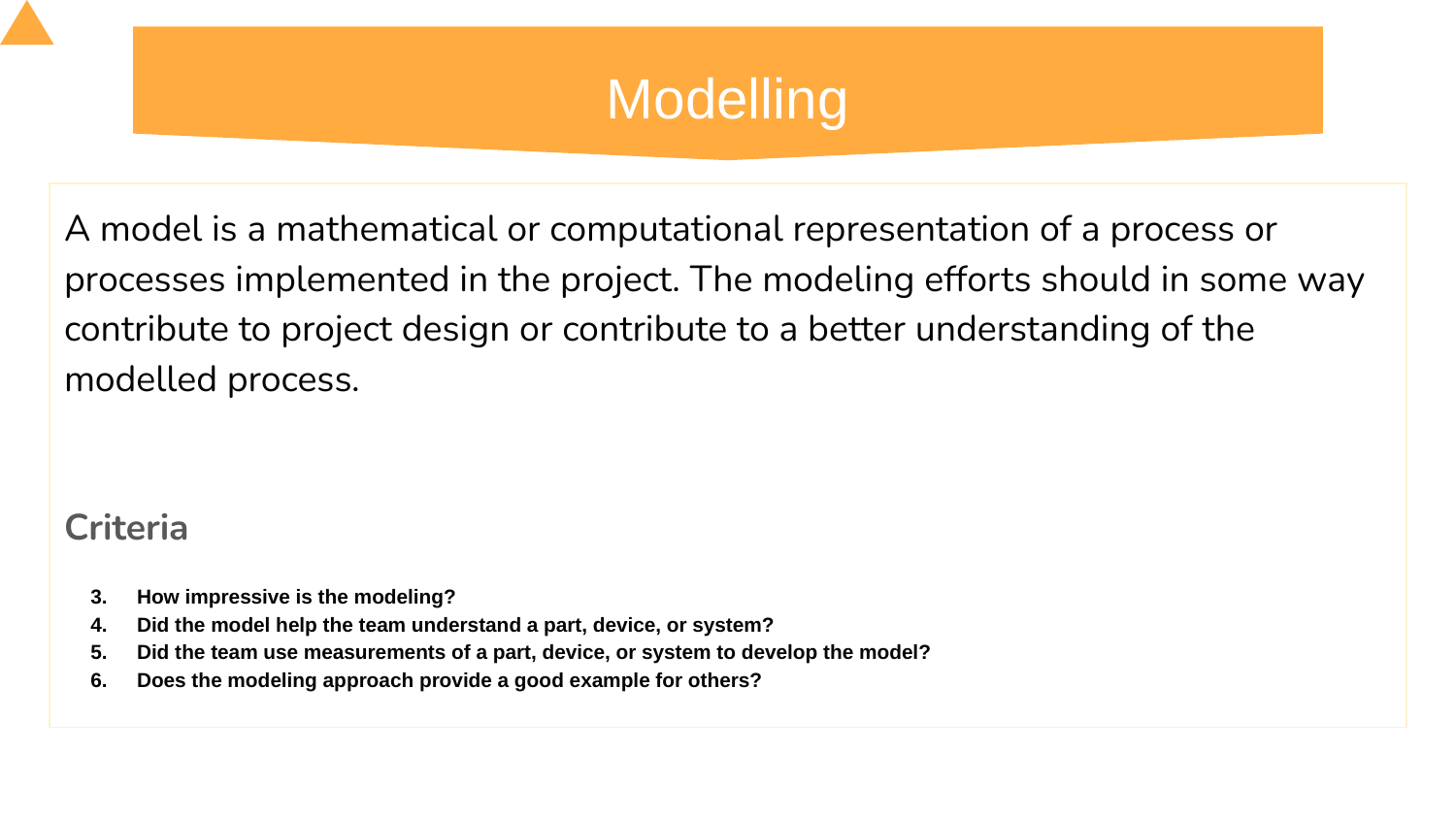

# Modelling
A model is a mathematical or computational representation of a process or processes implemented in the project. The modeling efforts should in some way contribute to project design or contribute to a better understanding of the modelled process.

Criteria
How impressive is the modeling?
Did the model help the team understand a part, device, or system?
Did the team use measurements of a part, device, or system to develop the model?
Does the modeling approach provide a good example for others?